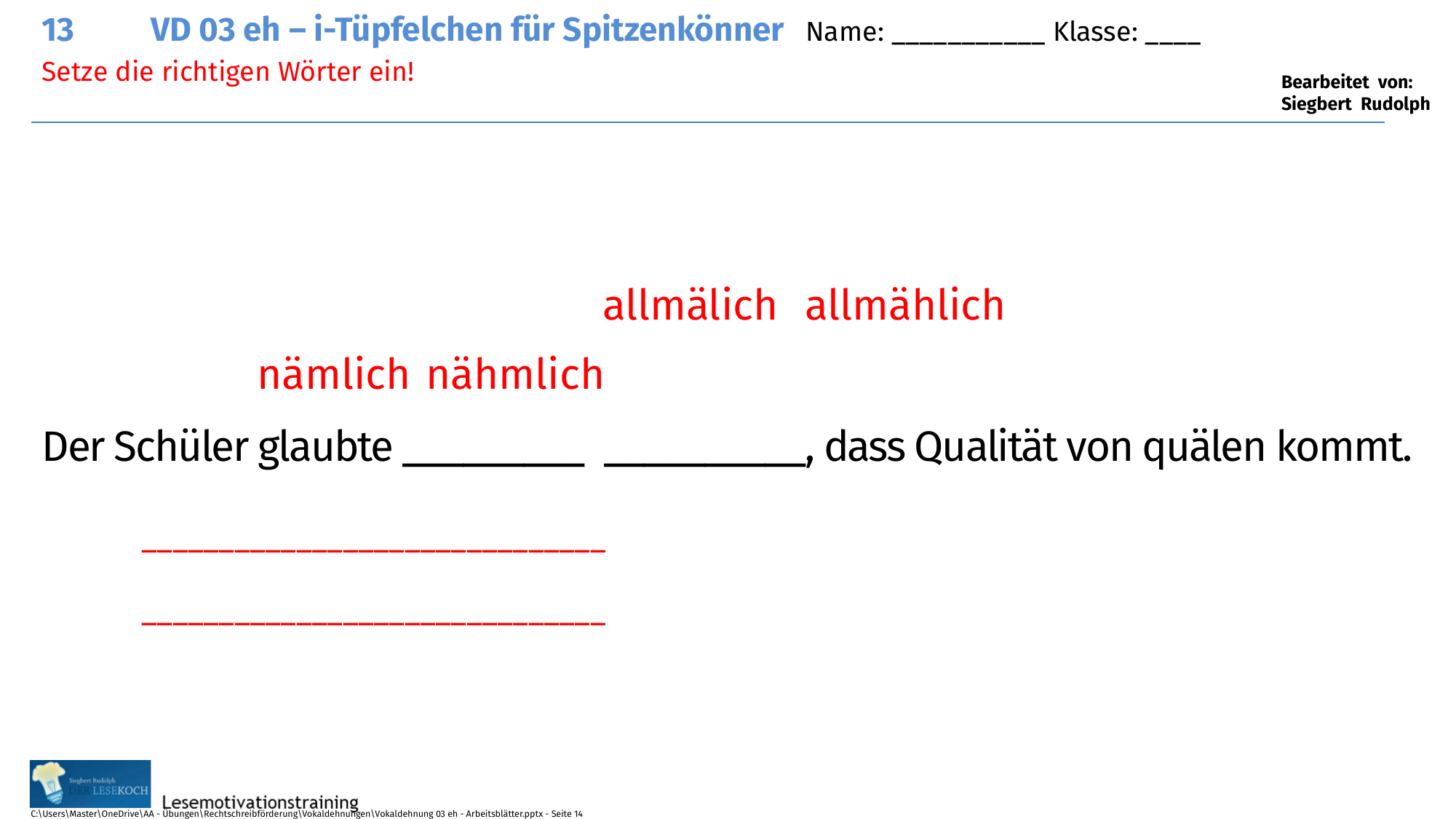

13	VD 03 eh – i-Tüpfelchen für Spitzenkönner	Name: ___________ Klasse: ____
14
Setze die richtigen Wörter ein!
allmälich
allmählich
nämlich
nähmlich
Der Schüler glaubte _________  __________, dass Qualität von quälen kommt.
______________________________

______________________________

C:\Users\Master\OneDrive\AA - Übungen\Rechtschreibförderung\Vokaldehnungen\Vokaldehnung 03 eh - Arbeitsblätter.pptx - Seite 14